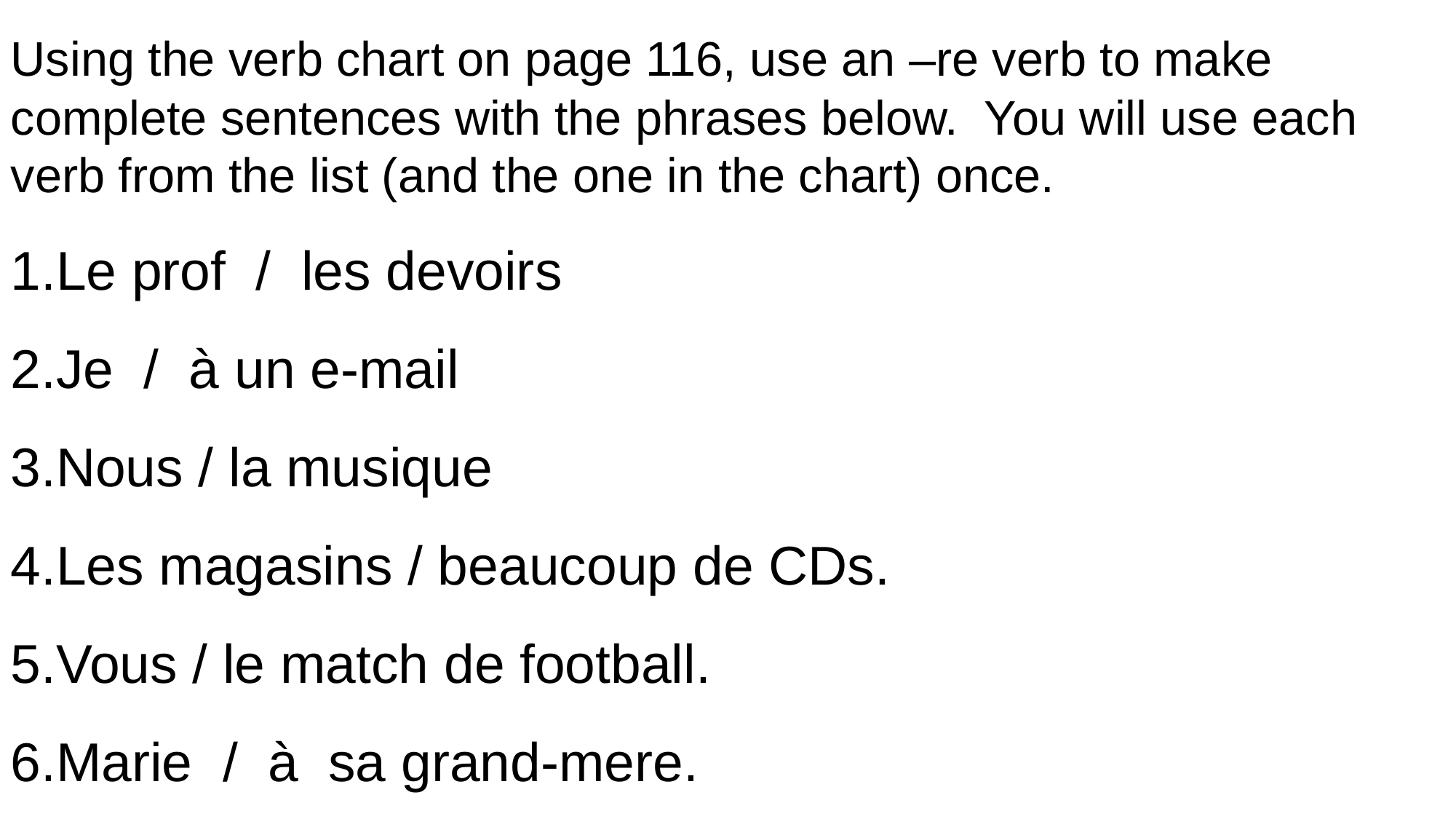

Using the verb chart on page 116, use an –re verb to make complete sentences with the phrases below.  You will use each verb from the list (and the one in the chart) once.
Le prof  /  les devoirs
Je  /  à un e-mail
Nous / la musique
Les magasins / beaucoup de CDs.
Vous / le match de football.
Marie  /  à  sa grand-mere.
Tu / tes amis après l’école.